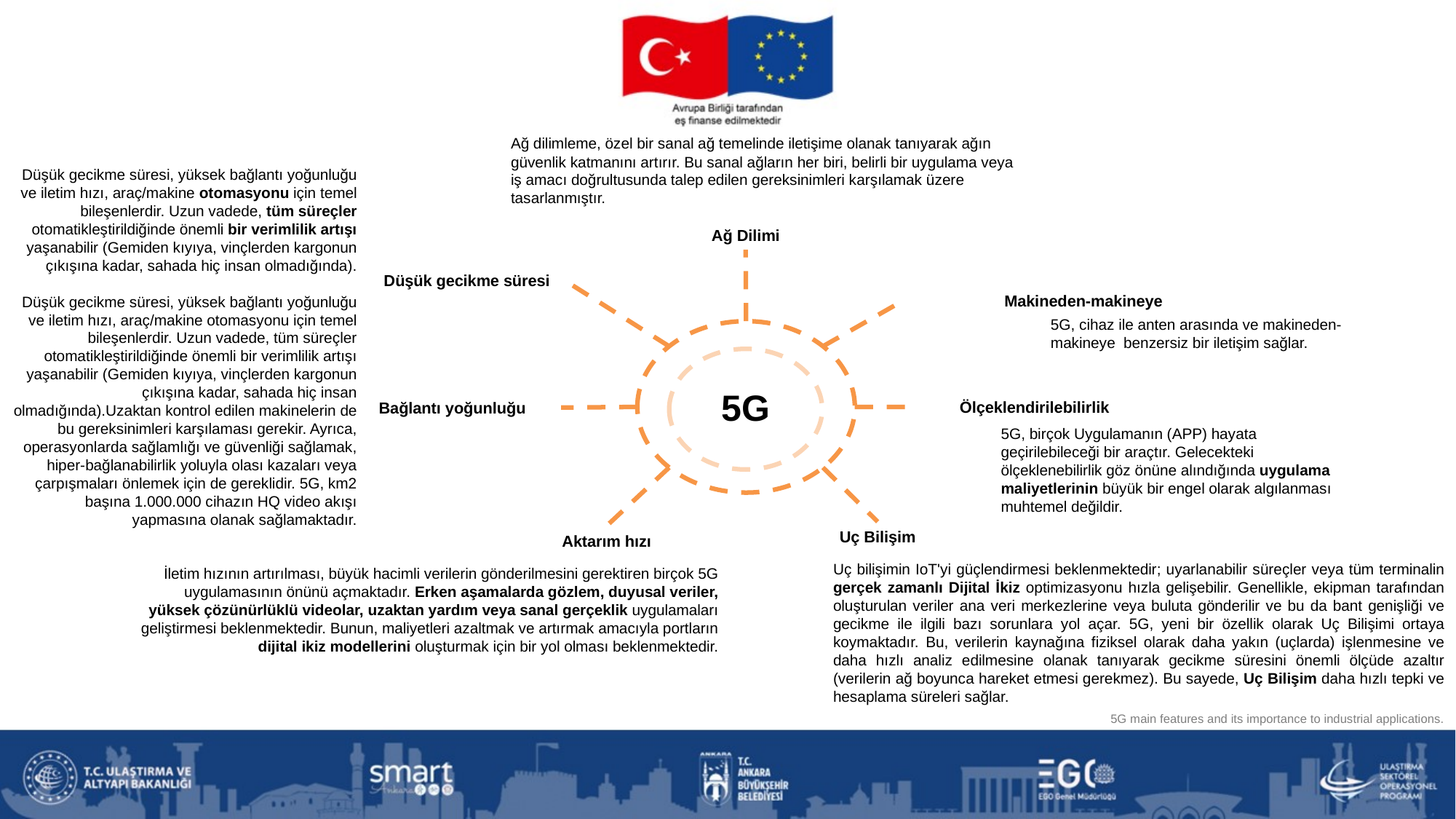

Ağ dilimleme, özel bir sanal ağ temelinde iletişime olanak tanıyarak ağın güvenlik katmanını artırır. Bu sanal ağların her biri, belirli bir uygulama veya iş amacı doğrultusunda talep edilen gereksinimleri karşılamak üzere tasarlanmıştır.
Düşük gecikme süresi, yüksek bağlantı yoğunluğu ve iletim hızı, araç/makine otomasyonu için temel bileşenlerdir. Uzun vadede, tüm süreçler otomatikleştirildiğinde önemli bir verimlilik artışı yaşanabilir (Gemiden kıyıya, vinçlerden kargonun çıkışına kadar, sahada hiç insan olmadığında).

Düşük gecikme süresi, yüksek bağlantı yoğunluğu ve iletim hızı, araç/makine otomasyonu için temel bileşenlerdir. Uzun vadede, tüm süreçler otomatikleştirildiğinde önemli bir verimlilik artışı yaşanabilir (Gemiden kıyıya, vinçlerden kargonun çıkışına kadar, sahada hiç insan olmadığında).Uzaktan kontrol edilen makinelerin de bu gereksinimleri karşılaması gerekir. Ayrıca, operasyonlarda sağlamlığı ve güvenliği sağlamak, hiper-bağlanabilirlik yoluyla olası kazaları veya çarpışmaları önlemek için de gereklidir. 5G, km2 başına 1.000.000 cihazın HQ video akışı yapmasına olanak sağlamaktadır.

Ağ Dilimi
Düşük gecikme süresi
Makineden-makineye
5G, cihaz ile anten arasında ve makineden-makineye  benzersiz bir iletişim sağlar.
5G

Ölçeklendirilebilirlik
Bağlantı yoğunluğu
5G, birçok Uygulamanın (APP) hayata geçirilebileceği bir araçtır. Gelecekteki ölçeklenebilirlik göz önüne alındığında uygulama maliyetlerinin büyük bir engel olarak algılanması muhtemel değildir.
Uç Bilişim
Aktarım hızı
Uç bilişimin IoT'yi güçlendirmesi beklenmektedir; uyarlanabilir süreçler veya tüm terminalin gerçek zamanlı Dijital İkiz optimizasyonu hızla gelişebilir. Genellikle, ekipman tarafından oluşturulan veriler ana veri merkezlerine veya buluta gönderilir ve bu da bant genişliği ve gecikme ile ilgili bazı sorunlara yol açar. 5G, yeni bir özellik olarak Uç Bilişimi ortaya koymaktadır. Bu, verilerin kaynağına fiziksel olarak daha yakın (uçlarda) işlenmesine ve daha hızlı analiz edilmesine olanak tanıyarak gecikme süresini önemli ölçüde azaltır (verilerin ağ boyunca hareket etmesi gerekmez). Bu sayede, Uç Bilişim daha hızlı tepki ve hesaplama süreleri sağlar.
İletim hızının artırılması, büyük hacimli verilerin gönderilmesini gerektiren birçok 5G uygulamasının önünü açmaktadır. Erken aşamalarda gözlem, duyusal veriler, yüksek çözünürlüklü videolar, uzaktan yardım veya sanal gerçeklik uygulamaları geliştirmesi beklenmektedir. Bunun, maliyetleri azaltmak ve artırmak amacıyla portların dijital ikiz modellerini oluşturmak için bir yol olması beklenmektedir.
5G main features and its importance to industrial applications.